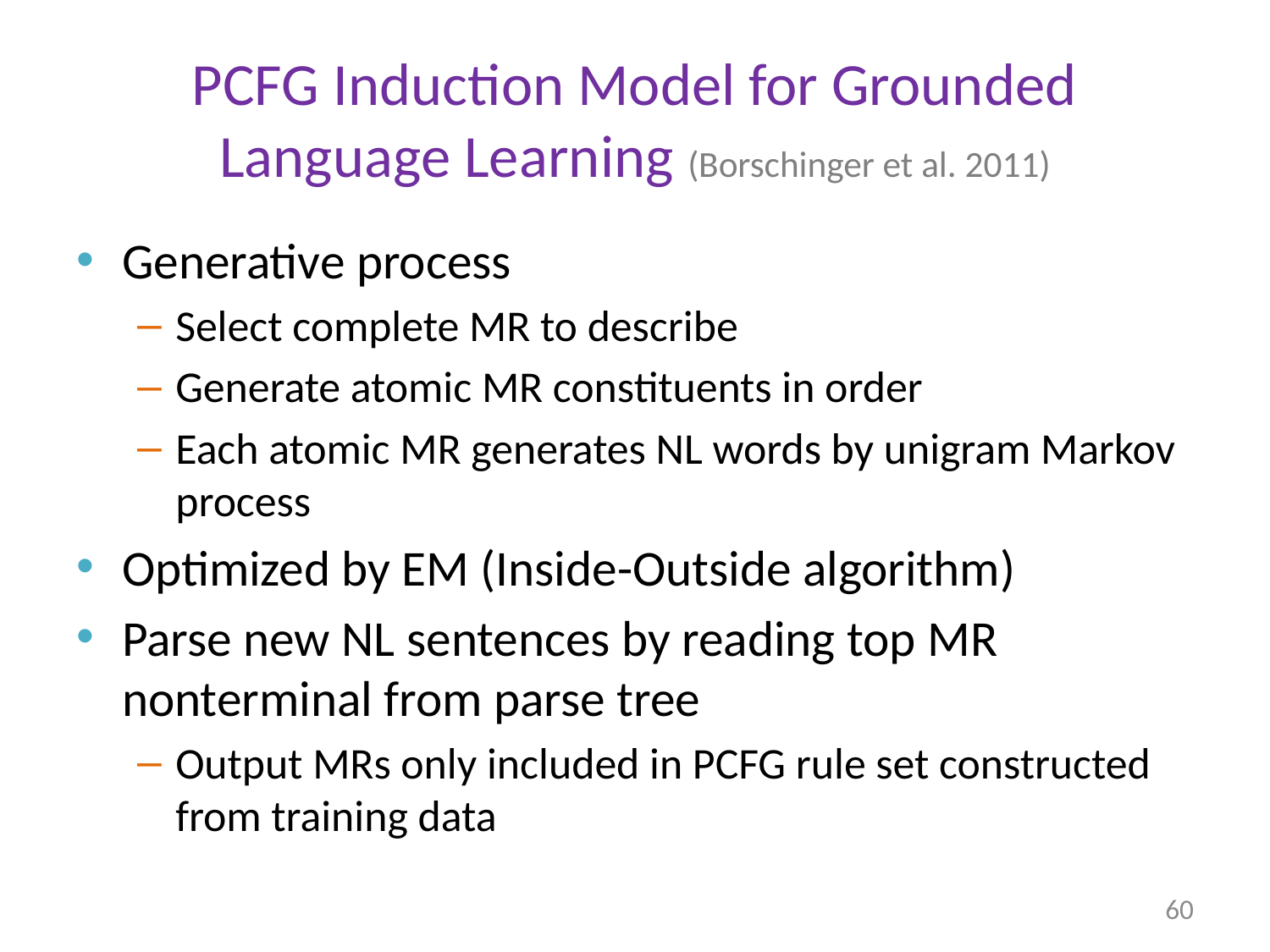

# PCFG Induction Model for Grounded Language Learning (Borschinger et al. 2011)
Generative process
Select complete MR to describe
Generate atomic MR constituents in order
Each atomic MR generates NL words by unigram Markov process
Optimized by EM (Inside-Outside algorithm)
Parse new NL sentences by reading top MR nonterminal from parse tree
Output MRs only included in PCFG rule set constructed from training data

60